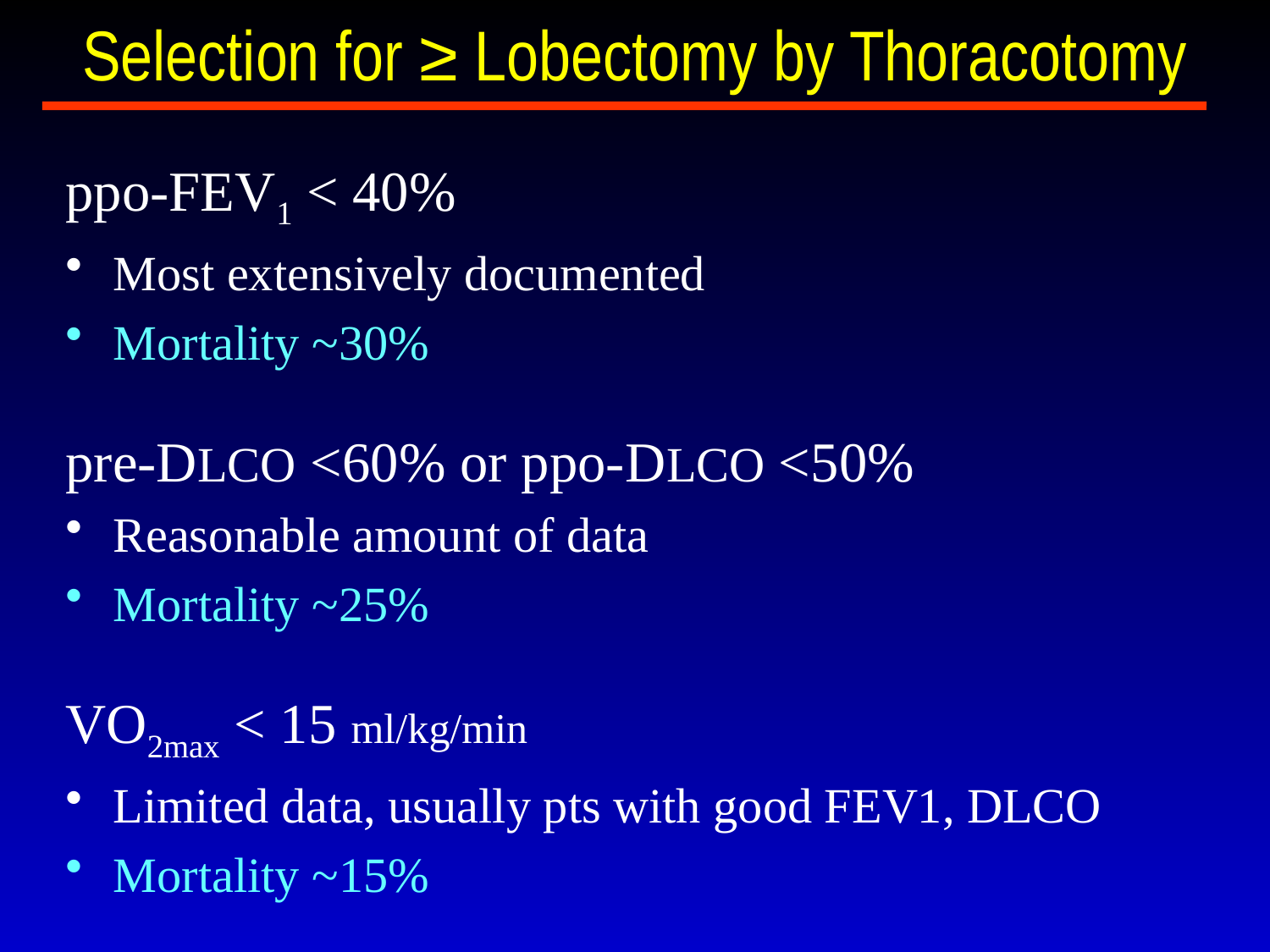

# Selection for ≥ Lobectomy by Thoracotomy

ppo-FEV1 < 40%
Most extensively documented
Mortality ~30%

pre-DLCO <60% or ppo-DLCO <50%
Reasonable amount of data
Mortality ~25%

VO2max < 15 ml/kg/min
Limited data, usually pts with good FEV1, DLCO
Mortality ~15%